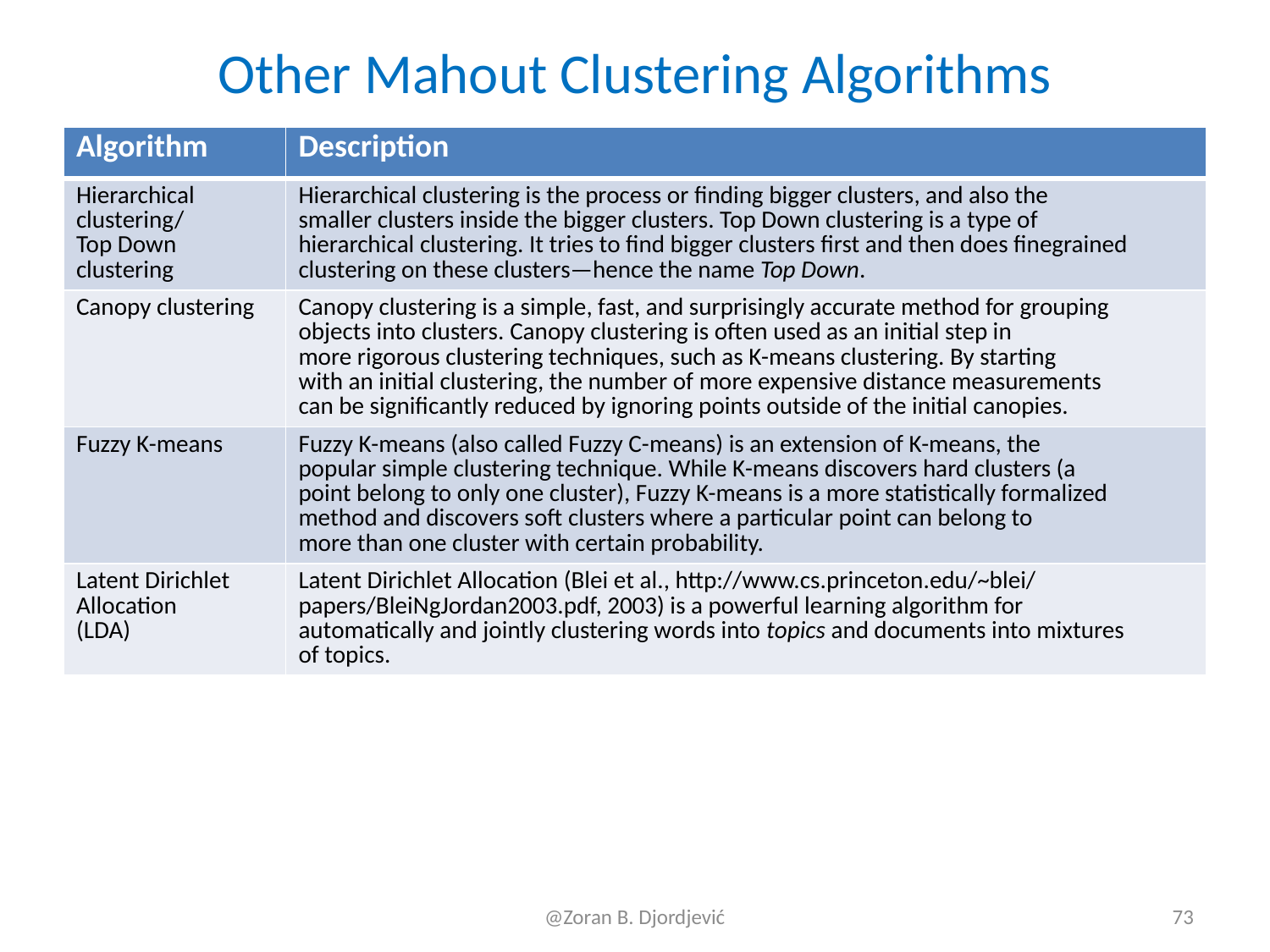

# Other Mahout Clustering Algorithms
| Algorithm | Description |
| --- | --- |
| Hierarchical clustering/ Top Down clustering | Hierarchical clustering is the process or finding bigger clusters, and also the smaller clusters inside the bigger clusters. Top Down clustering is a type of hierarchical clustering. It tries to find bigger clusters first and then does finegrained clustering on these clusters—hence the name Top Down. |
| Canopy clustering | Canopy clustering is a simple, fast, and surprisingly accurate method for grouping objects into clusters. Canopy clustering is often used as an initial step in more rigorous clustering techniques, such as K-means clustering. By starting with an initial clustering, the number of more expensive distance measurements can be significantly reduced by ignoring points outside of the initial canopies. |
| Fuzzy K-means | Fuzzy K-means (also called Fuzzy C-means) is an extension of K-means, the popular simple clustering technique. While K-means discovers hard clusters (a point belong to only one cluster), Fuzzy K-means is a more statistically formalized method and discovers soft clusters where a particular point can belong to more than one cluster with certain probability. |
| Latent Dirichlet Allocation (LDA) | Latent Dirichlet Allocation (Blei et al., http://www.cs.princeton.edu/~blei/ papers/BleiNgJordan2003.pdf, 2003) is a powerful learning algorithm for automatically and jointly clustering words into topics and documents into mixtures of topics. |
@Zoran B. Djordjević
73